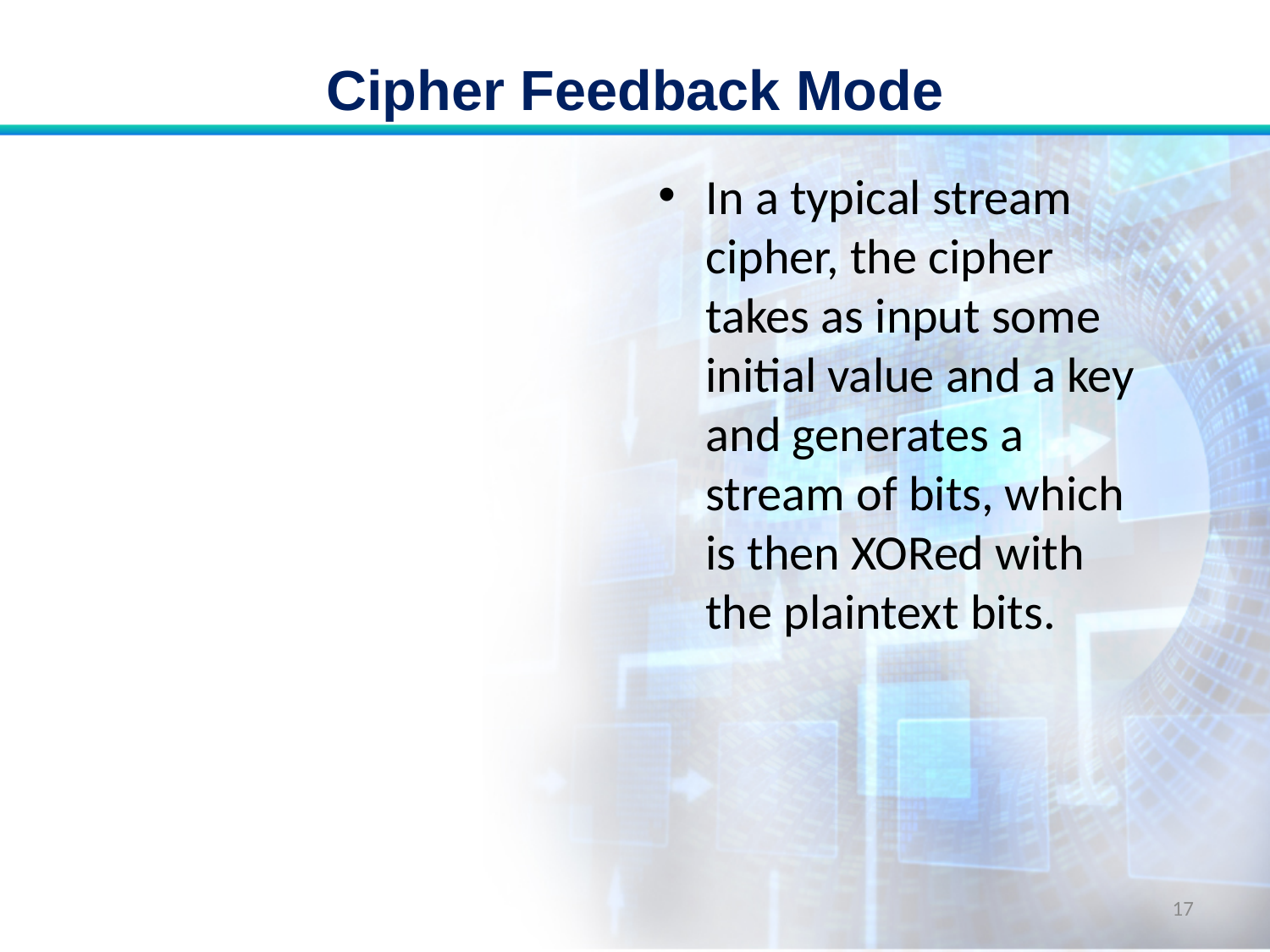

# Cipher Feedback Mode
In a typical stream cipher, the cipher takes as input some initial value and a key and generates a stream of bits, which is then XORed with the plaintext bits.

17